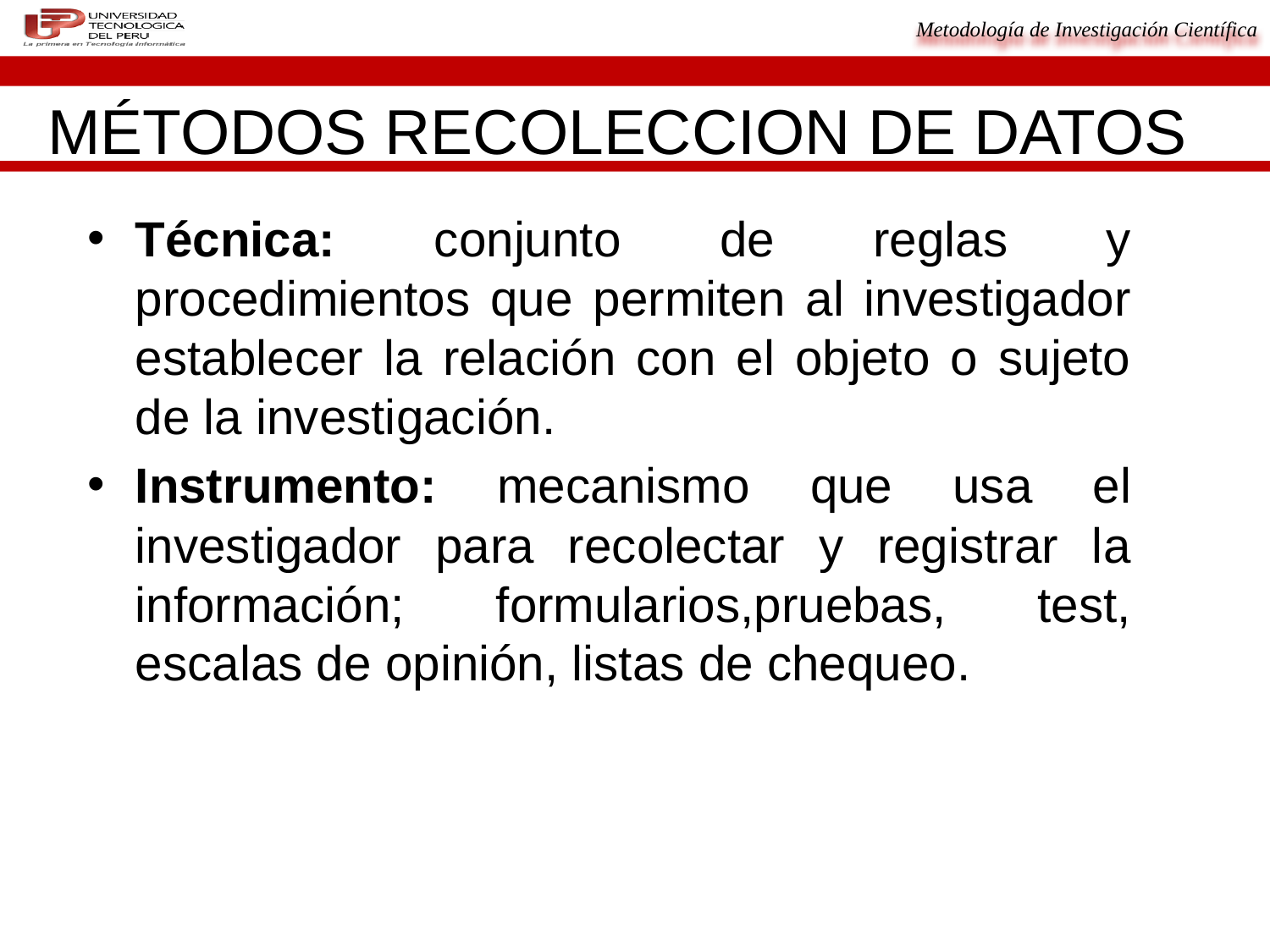

# MÉTODOS RECOLECCION DE DATOS
Técnica: conjunto de reglas y procedimientos que permiten al investigador establecer la relación con el objeto o sujeto de la investigación.
Instrumento: mecanismo que usa el investigador para recolectar y registrar la información; formularios,pruebas, test, escalas de opinión, listas de chequeo.